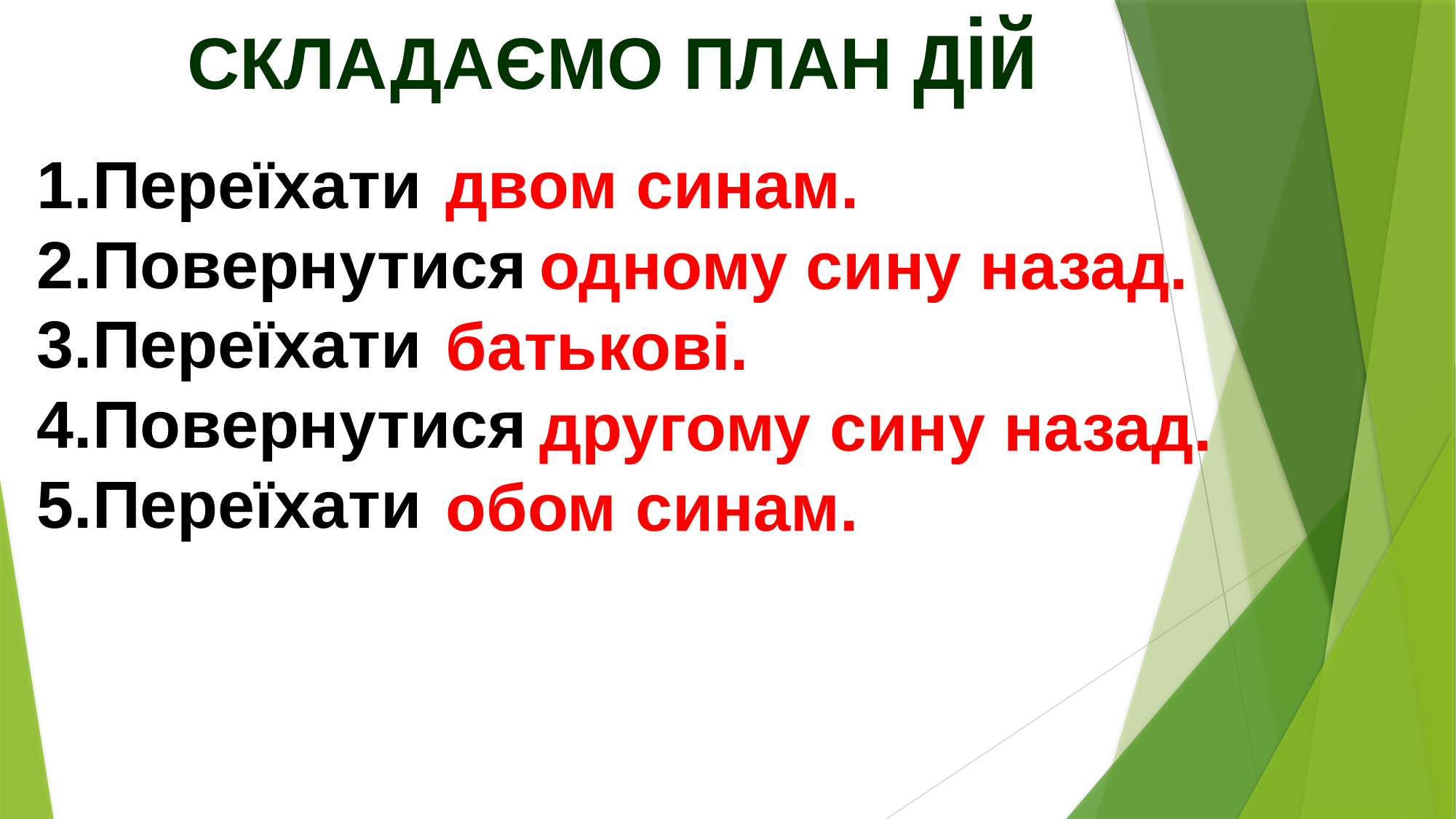

СКЛАДАЄМО ПЛАН дій
Переїхати
Повернутися
Переїхати
Повернутися
Переїхати
двом синам.
одному сину назад.
батькові.
другому сину назад.
обом синам.